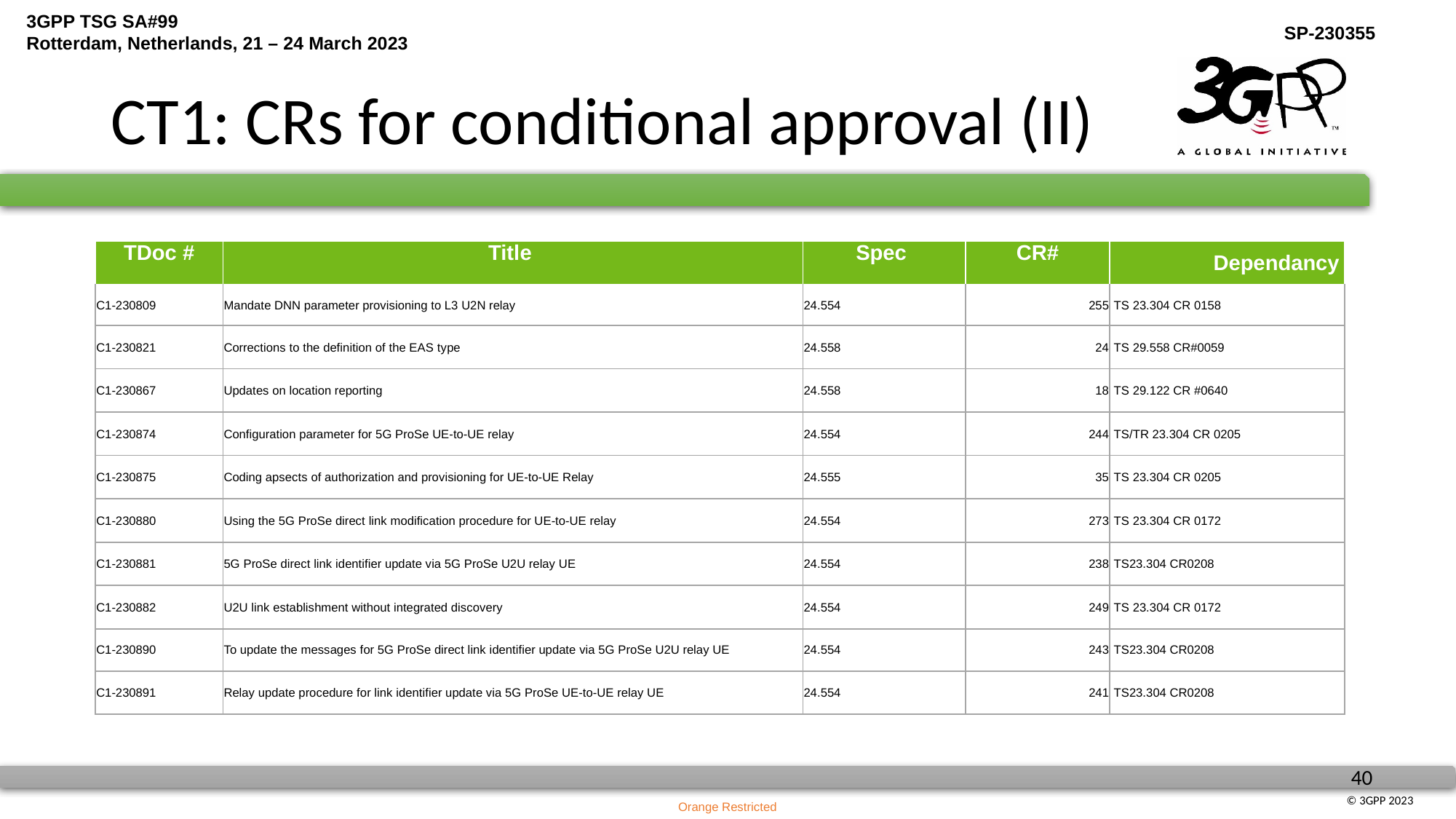

# CT1: CRs for conditional approval (II)
| TDoc # | Title | Spec | CR# | Dependancy |
| --- | --- | --- | --- | --- |
| C1-230809 | Mandate DNN parameter provisioning to L3 U2N relay | 24.554 | 255 | TS 23.304 CR 0158 |
| C1-230821 | Corrections to the definition of the EAS type | 24.558 | 24 | TS 29.558 CR#0059 |
| C1-230867 | Updates on location reporting | 24.558 | 18 | TS 29.122 CR #0640 |
| C1-230874 | Configuration parameter for 5G ProSe UE-to-UE relay | 24.554 | 244 | TS/TR 23.304 CR 0205 |
| C1-230875 | Coding apsects of authorization and provisioning for UE-to-UE Relay | 24.555 | 35 | TS 23.304 CR 0205 |
| C1-230880 | Using the 5G ProSe direct link modification procedure for UE-to-UE relay | 24.554 | 273 | TS 23.304 CR 0172 |
| C1-230881 | 5G ProSe direct link identifier update via 5G ProSe U2U relay UE | 24.554 | 238 | TS23.304 CR0208 |
| C1-230882 | U2U link establishment without integrated discovery | 24.554 | 249 | TS 23.304 CR 0172 |
| C1-230890 | To update the messages for 5G ProSe direct link identifier update via 5G ProSe U2U relay UE | 24.554 | 243 | TS23.304 CR0208 |
| C1-230891 | Relay update procedure for link identifier update via 5G ProSe UE-to-UE relay UE | 24.554 | 241 | TS23.304 CR0208 |